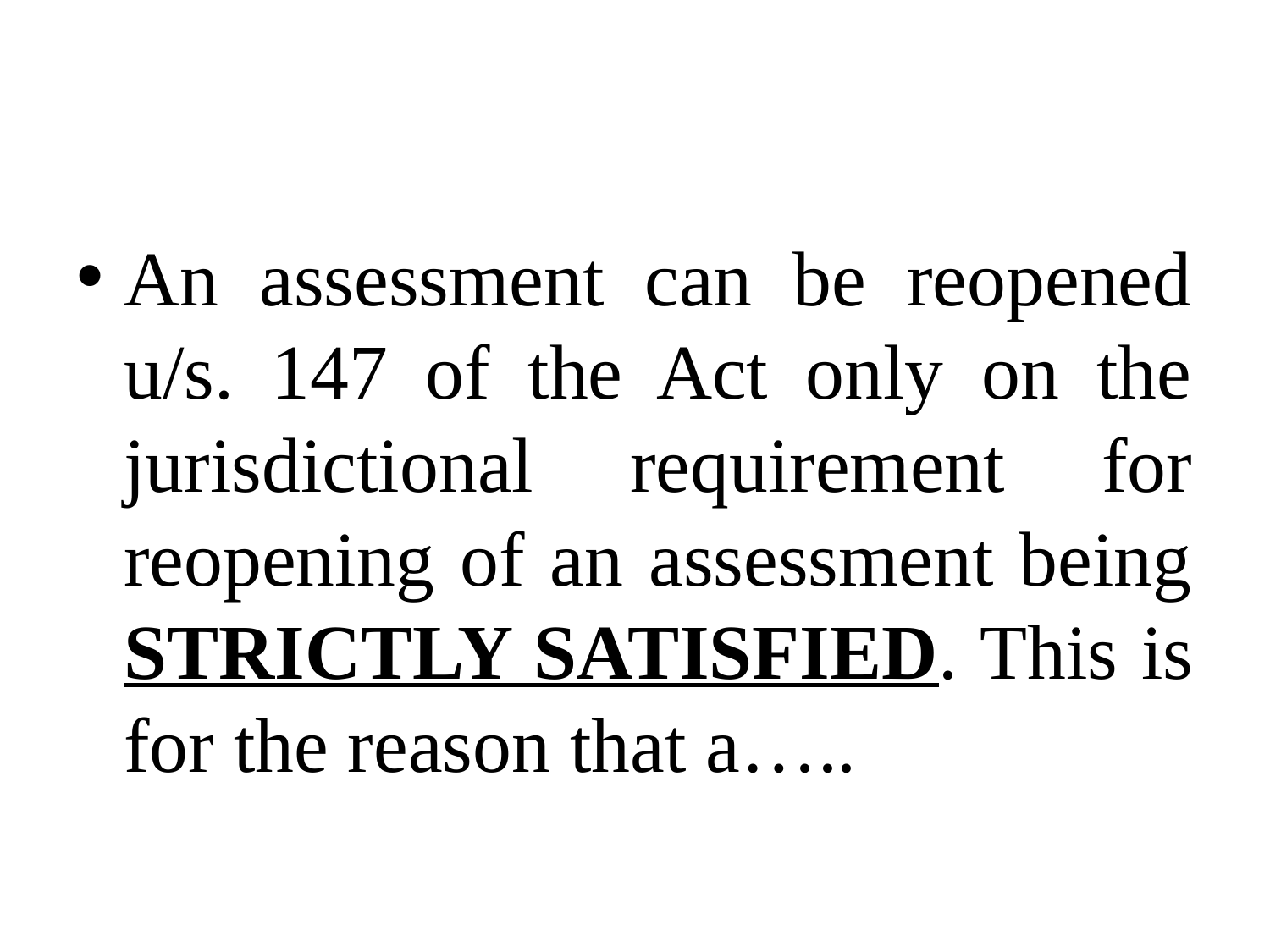

#
An assessment can be reopened u/s. 147 of the Act only on the jurisdictional requirement for reopening of an assessment being STRICTLY SATISFIED. This is for the reason that a…..